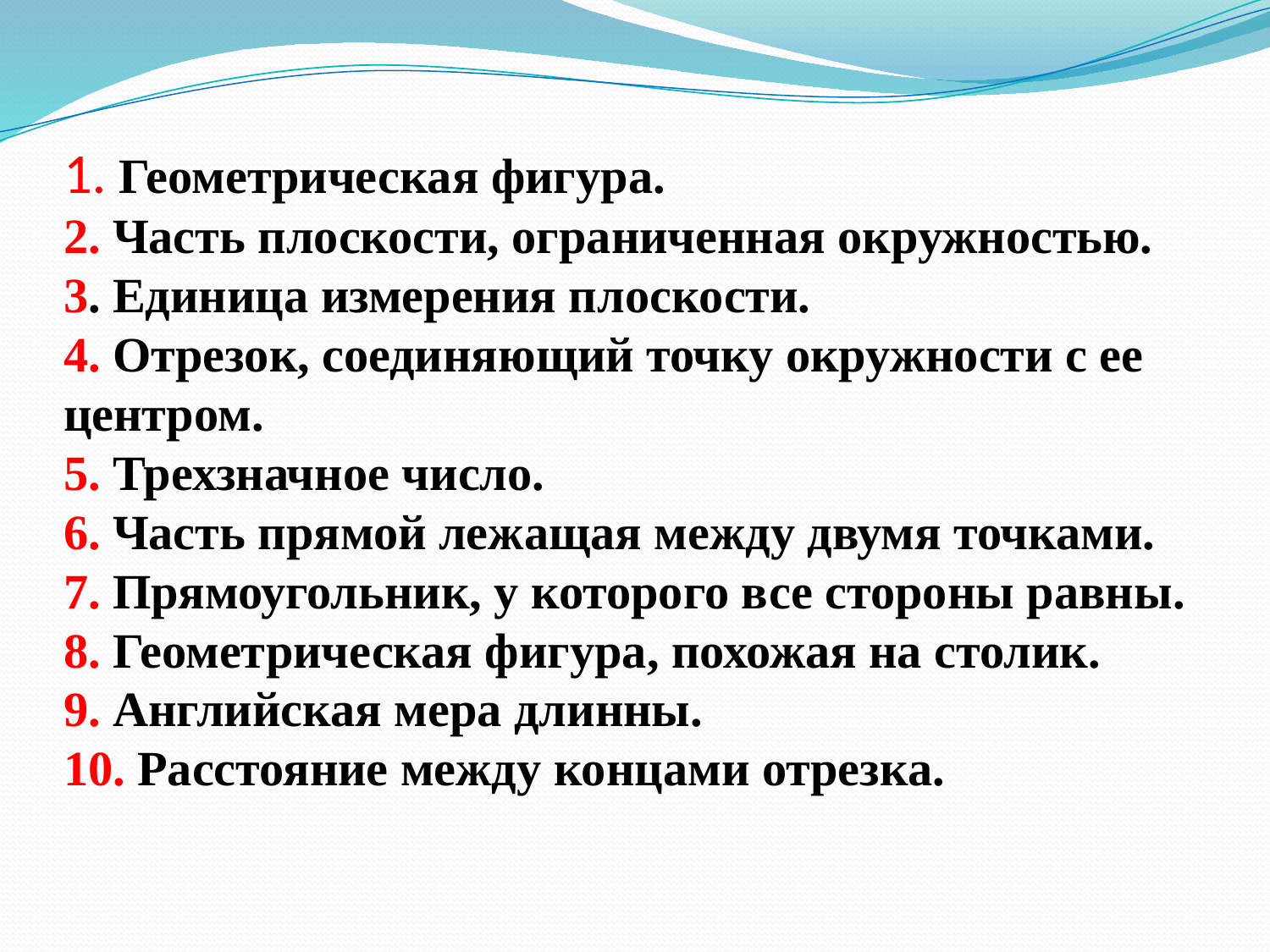

# 1. Геометрическая фигура. 2. Часть плоскости, ограниченная окружностью. 3. Единица измерения плоскости. 4. Отрезок, соединяющий точку окружности с ее центром. 5. Трехзначное число. 6. Часть прямой лежащая между двумя точками. 7. Прямоугольник, у которого все стороны равны. 8. Геометрическая фигура, похожая на столик. 9. Английская мера длинны. 10. Расстояние между концами отрезка.